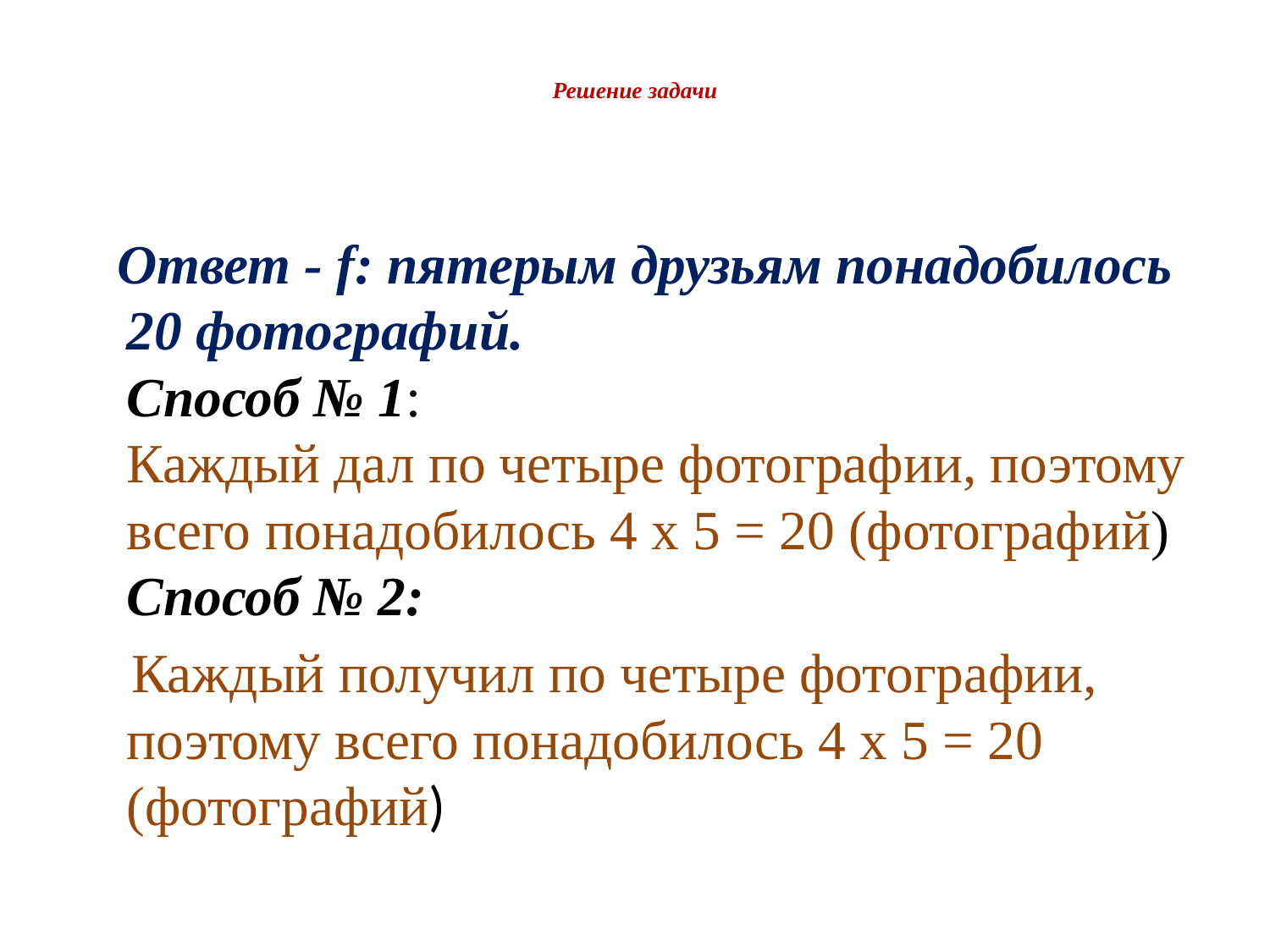

# Решение задачи
   Ответ - f: пятерым друзьям понадобилось 20 фотографий.
Способ № 1:
Каждый дал по четыре фотографии, поэтому всего понадобилось 4 х 5 = 20 (фотографий)
Способ № 2:
    Каждый получил по четыре фотографии, поэтому всего понадобилось 4 х 5 = 20 (фотографий)